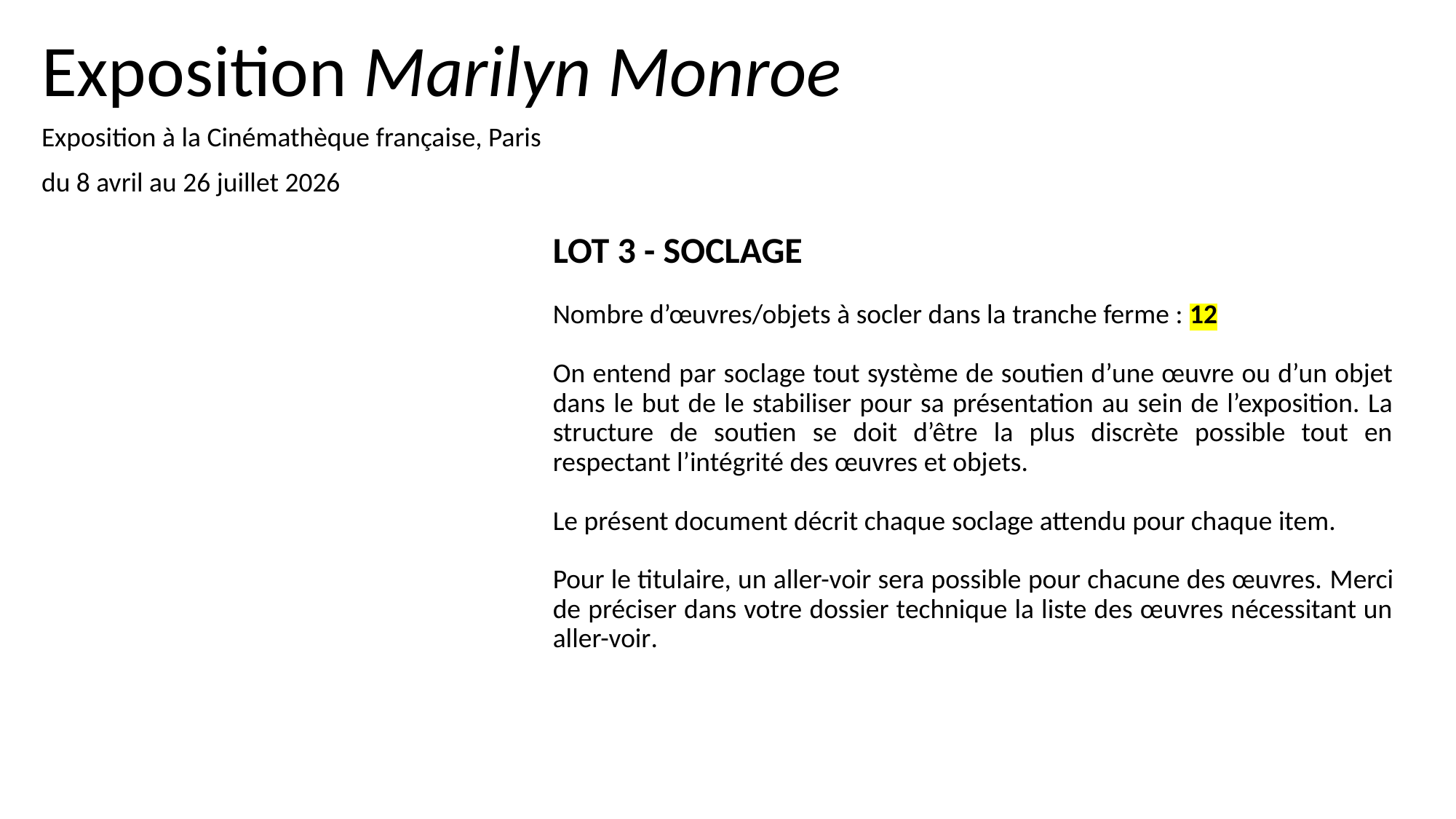

# Exposition Marilyn Monroe
Exposition à la Cinémathèque française, Paris
du 8 avril au 26 juillet 2026
LOT 3 - SOCLAGE

Nombre d’œuvres/objets à socler dans la tranche ferme : 12

On entend par soclage tout système de soutien d’une œuvre ou d’un objet dans le but de le stabiliser pour sa présentation au sein de l’exposition. La structure de soutien se doit d’être la plus discrète possible tout en respectant l’intégrité des œuvres et objets.

Le présent document décrit chaque soclage attendu pour chaque item.

Pour le titulaire, un aller-voir sera possible pour chacune des œuvres. Merci de préciser dans votre dossier technique la liste des œuvres nécessitant un aller-voir.